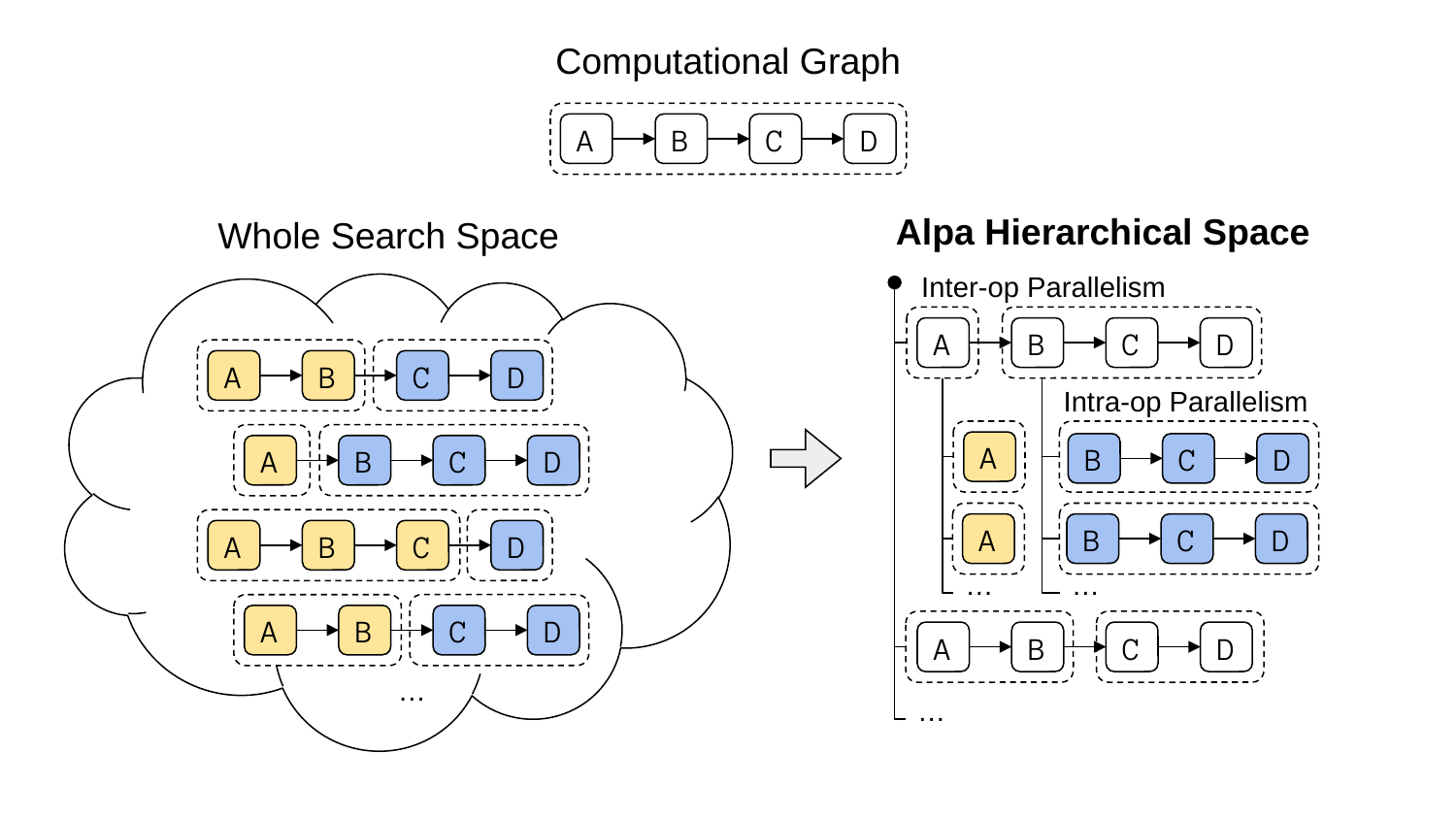

Computational Graph

A
B
C
D
Alpa Hierarchical Space

Whole Search Space

B
C
A
D

B
C
A
D

B
C
A
D

B
C
A
D
…
Inter-op Parallelism

B
C
A
D

B
C
A
D
…

Intra-op Parallelism

A
B
C
D

B
C
A
D
…
…